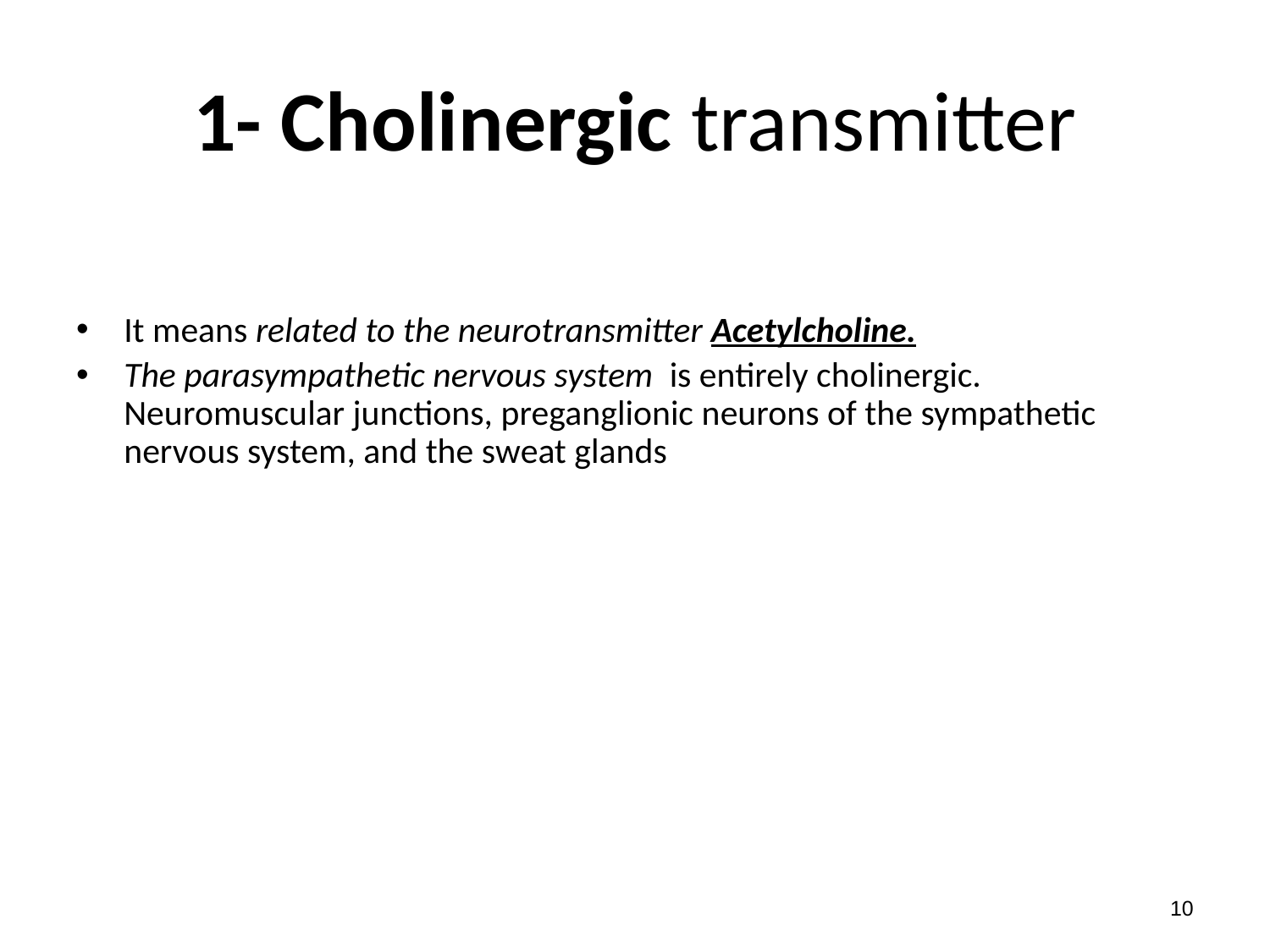

# 1- Cholinergic transmitter

It means related to the neurotransmitter Acetylcholine.
The parasympathetic nervous system  is entirely cholinergic. Neuromuscular junctions, preganglionic neurons of the sympathetic nervous system, and the sweat glands

10